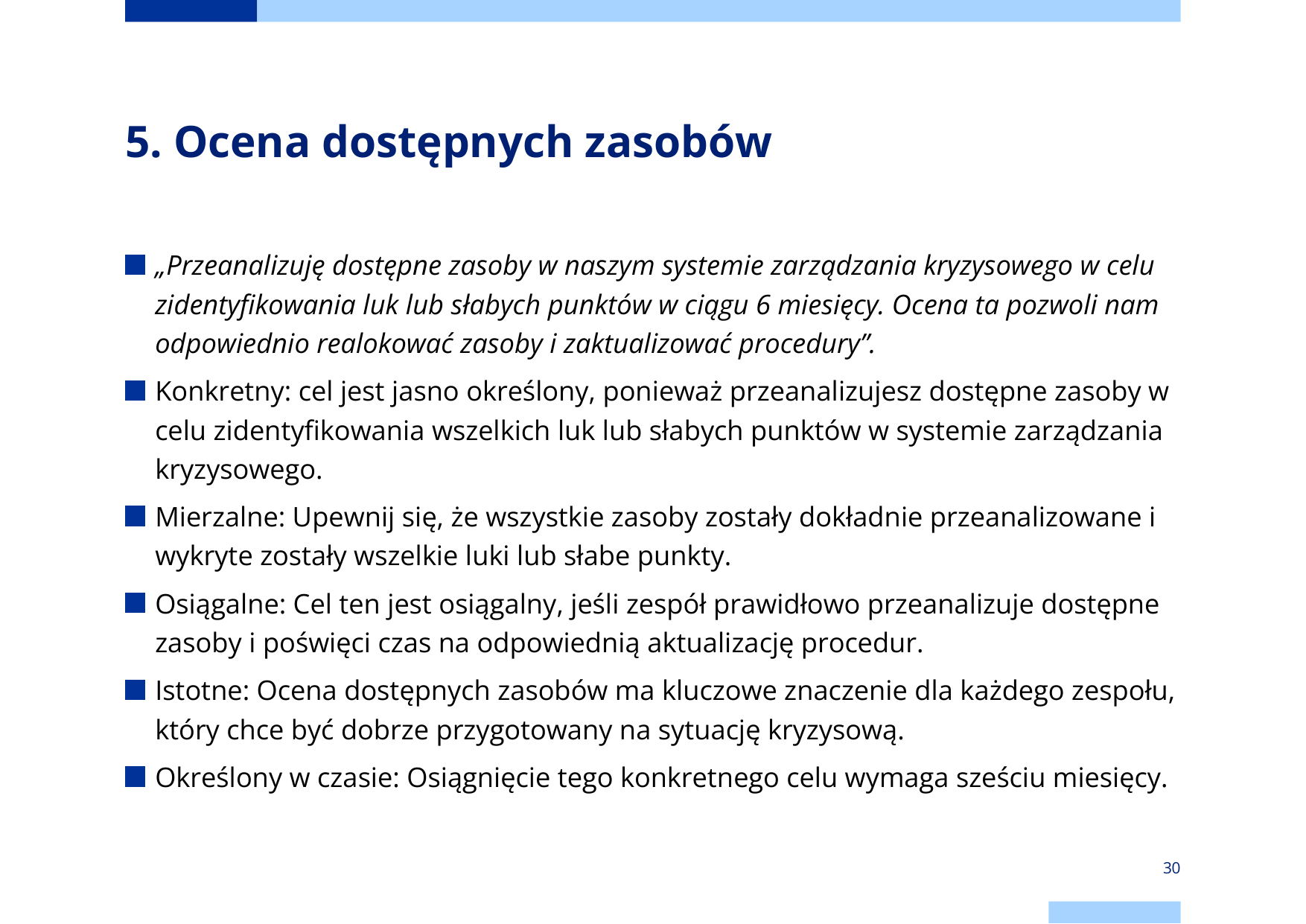

# 5. Ocena dostępnych zasobów
„Przeanalizuję dostępne zasoby w naszym systemie zarządzania kryzysowego w celu zidentyfikowania luk lub słabych punktów w ciągu 6 miesięcy. Ocena ta pozwoli nam odpowiednio realokować zasoby i zaktualizować procedury”.
Konkretny: cel jest jasno określony, ponieważ przeanalizujesz dostępne zasoby w celu zidentyfikowania wszelkich luk lub słabych punktów w systemie zarządzania kryzysowego.
Mierzalne: Upewnij się, że wszystkie zasoby zostały dokładnie przeanalizowane i wykryte zostały wszelkie luki lub słabe punkty.
Osiągalne: Cel ten jest osiągalny, jeśli zespół prawidłowo przeanalizuje dostępne zasoby i poświęci czas na odpowiednią aktualizację procedur.
Istotne: Ocena dostępnych zasobów ma kluczowe znaczenie dla każdego zespołu, który chce być dobrze przygotowany na sytuację kryzysową.
Określony w czasie: Osiągnięcie tego konkretnego celu wymaga sześciu miesięcy.

30